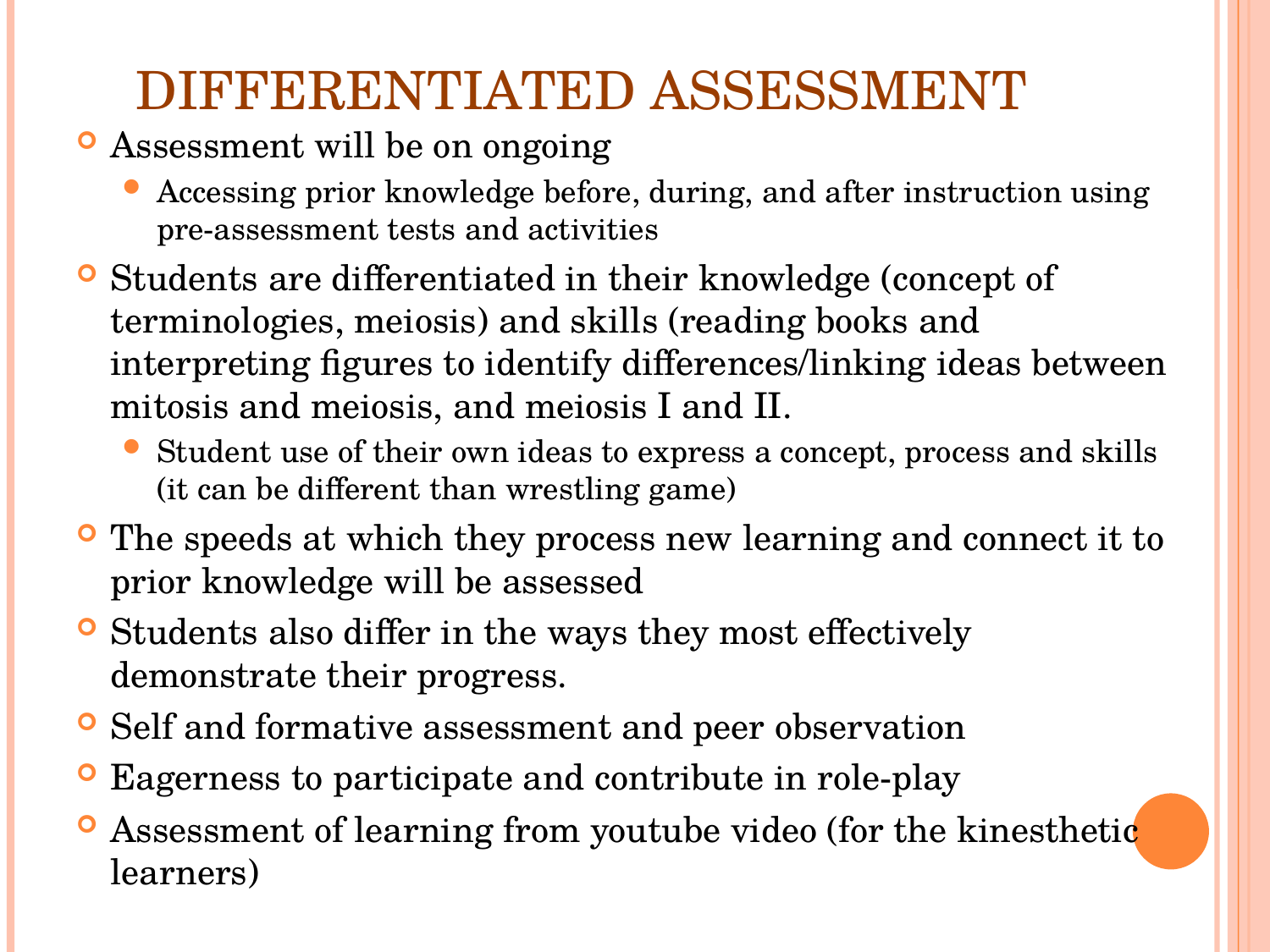

# Differentiated assessment
Assessment will be on ongoing
Accessing prior knowledge before, during, and after instruction using pre-assessment tests and activities
Students are differentiated in their knowledge (concept of terminologies, meiosis) and skills (reading books and interpreting figures to identify differences/linking ideas between mitosis and meiosis, and meiosis I and II.
Student use of their own ideas to express a concept, process and skills (it can be different than wrestling game)
The speeds at which they process new learning and connect it to prior knowledge will be assessed
Students also differ in the ways they most effectively demonstrate their progress.
Self and formative assessment and peer observation
Eagerness to participate and contribute in role-play
Assessment of learning from youtube video (for the kinesthetic learners)